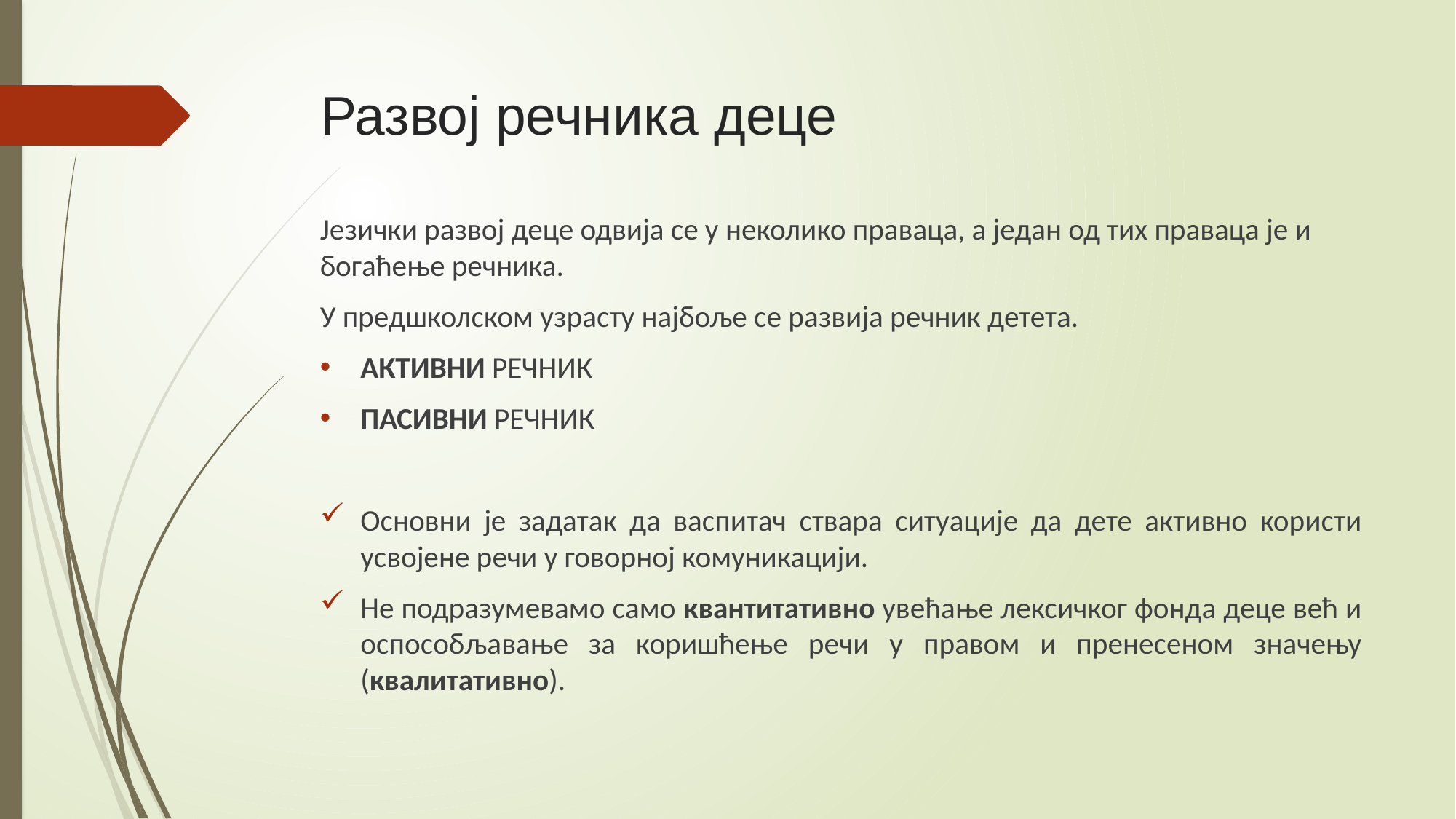

# Развој речника деце

Језички развој деце одвија се у неколико праваца, а један од тих праваца је и богаћење речника.
У предшколском узрасту најбоље се развија речник детета.
АКТИВНИ РЕЧНИК
ПАСИВНИ РЕЧНИК

Основни је задатак да васпитач ствара ситуације да дете активно користи усвојене речи у говорној комуникацији.
Не подразумевамо само квантитативно увећање лексичког фонда деце већ и оспособљавање за коришћење речи у правом и пренесеном значењу (квалитативно).